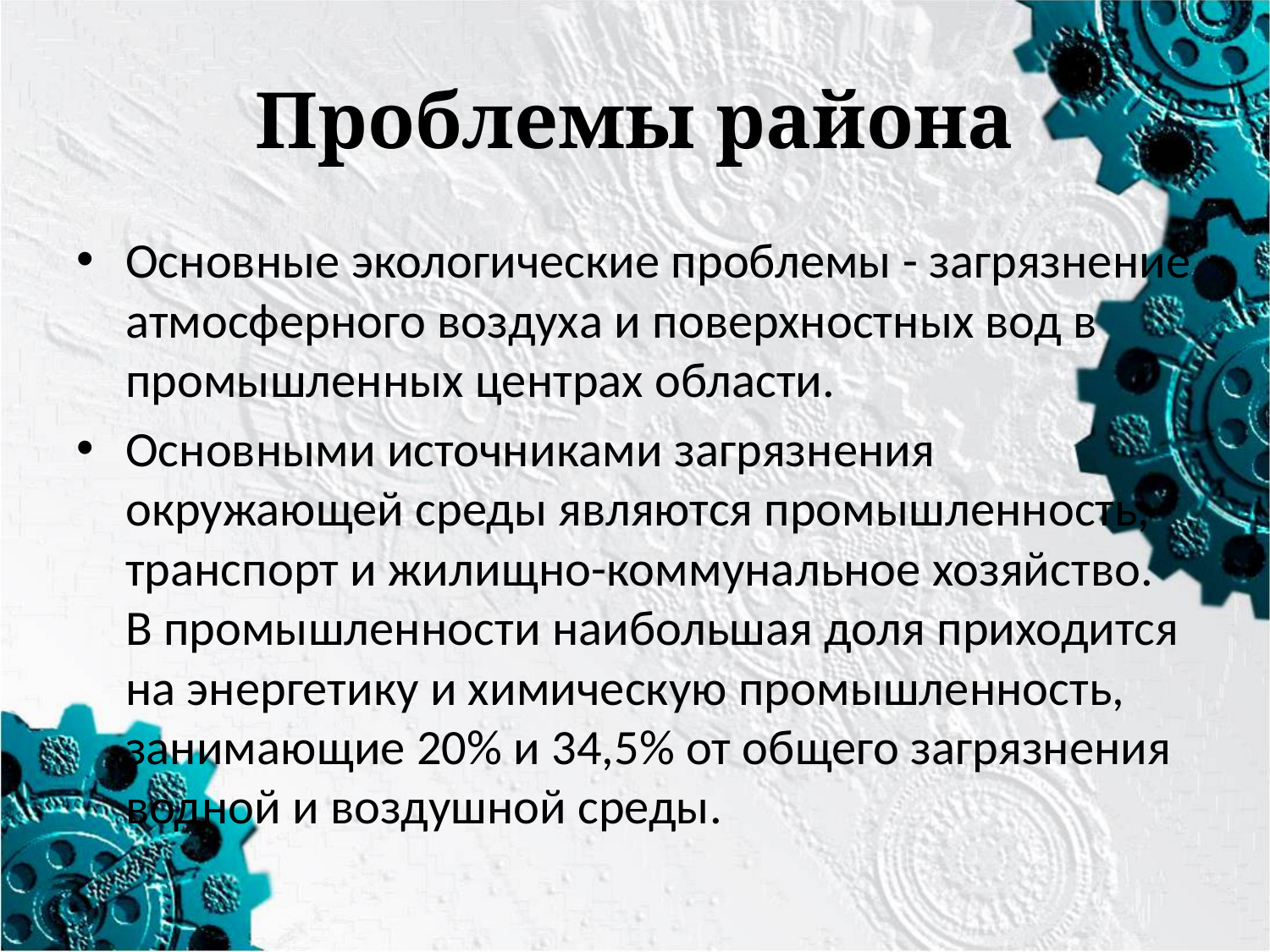

# Проблемы района
Основные экологические проблемы - загрязнение атмосферного воздуха и поверхностных вод в промышленных центрах области.
Основными источниками загрязнения окружающей среды являются промышленность, транспорт и жилищно-коммунальное хозяйство. В промышленности наибольшая доля приходится на энергетику и химическую промышленность, занимающие 20% и 34,5% от общего загрязнения водной и воздушной среды.